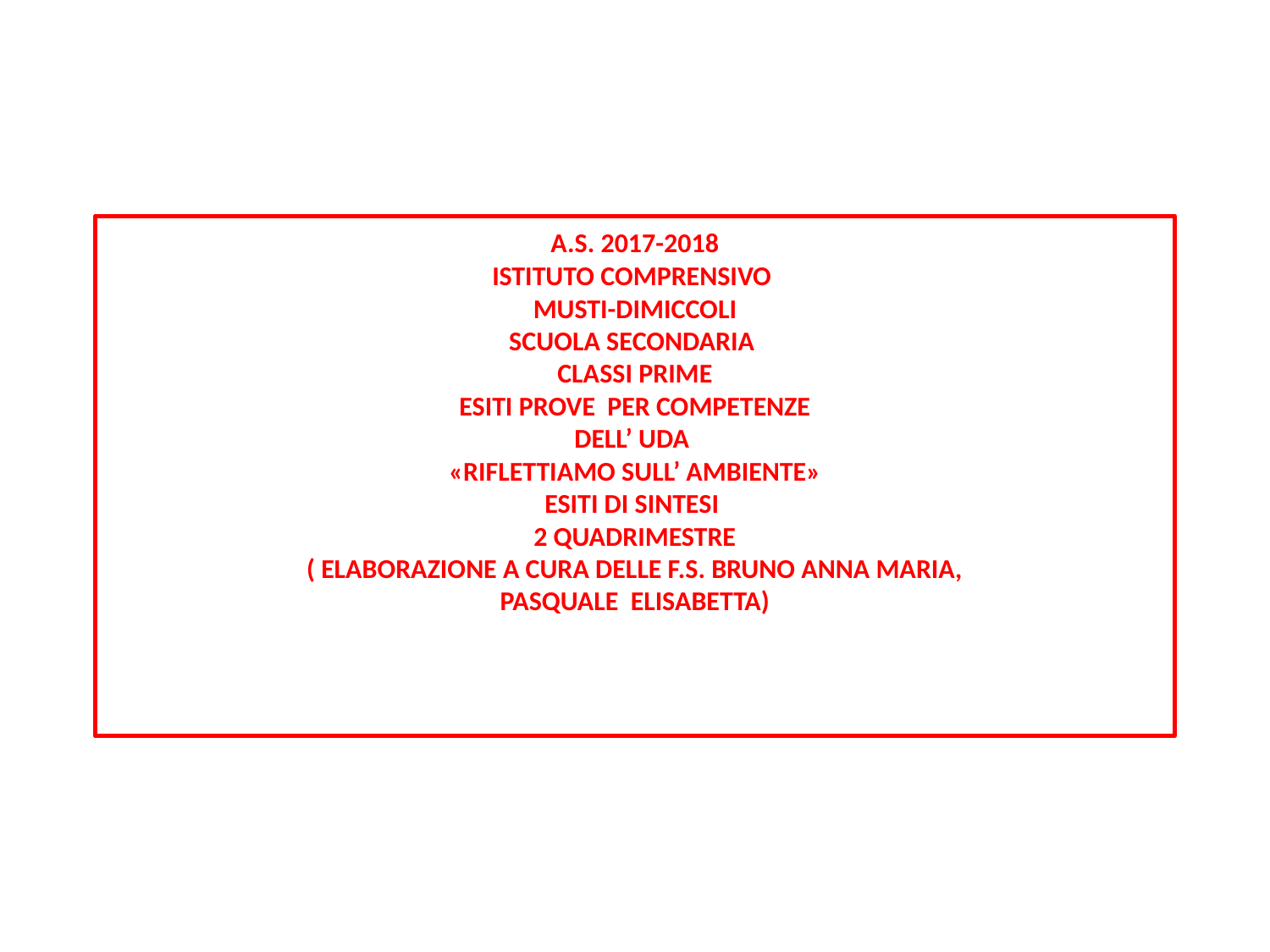

A.S. 2017-2018
ISTITUTO COMPRENSIVO
MUSTI-DIMICCOLI
SCUOLA SECONDARIA
CLASSI PRIME
ESITI PROVE  PER COMPETENZE
DELL’ UDA
«RIFLETTIAMO SULL’ AMBIENTE»
ESITI DI SINTESI
2 QUADRIMESTRE
( ELABORAZIONE A CURA DELLE F.S. BRUNO ANNA MARIA,
PASQUALE  ELISABETTA)